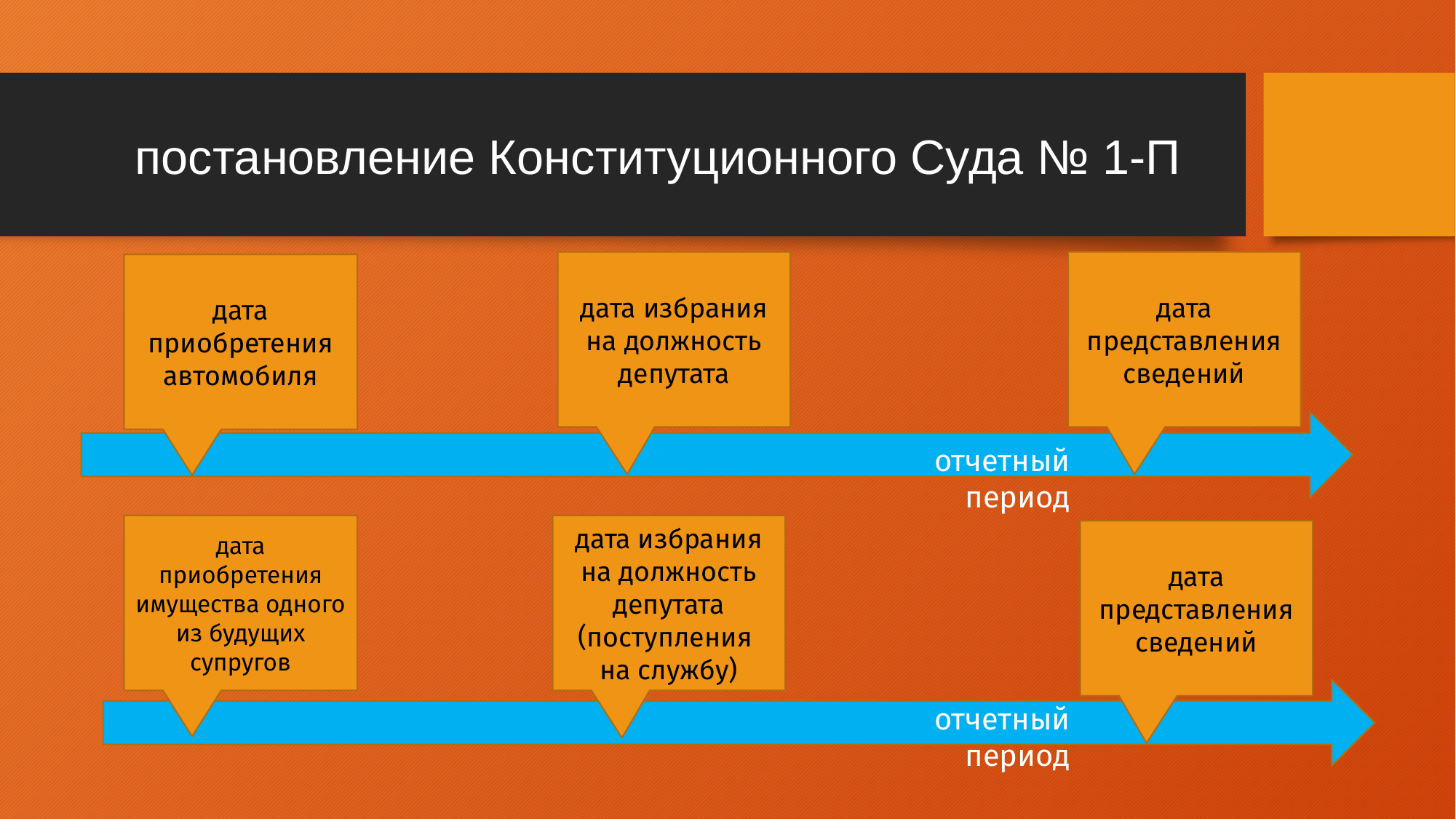

# постановление Конституционного Суда № 1-П
дата избрания на должность депутата
дата представления сведений
дата приобретения автомобиля

отчетный период
дата избрания на должность депутата (поступления
на службу)
дата приобретения имущества одного из будущих супругов
дата представления сведений

отчетный период